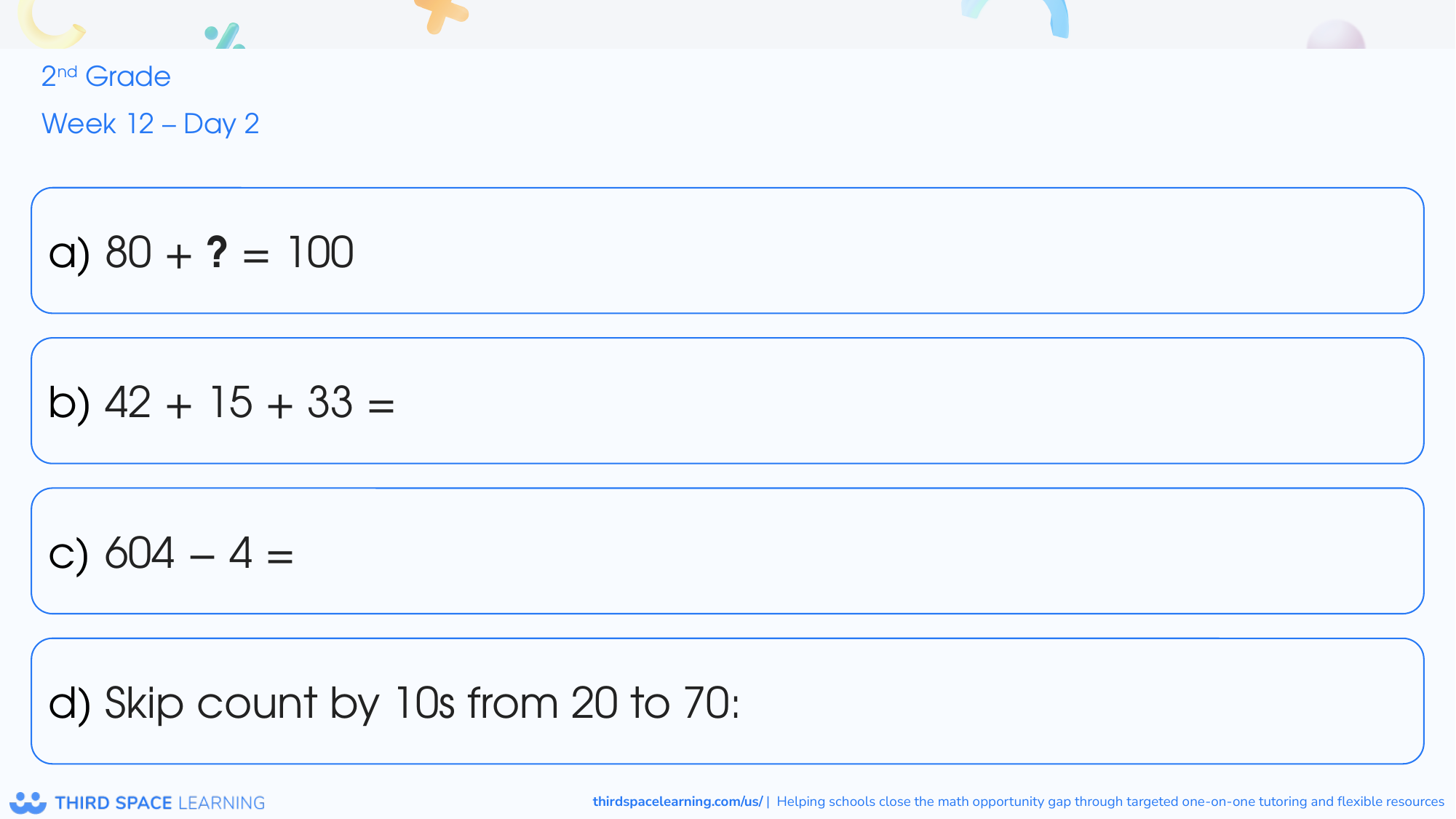

2nd Grade
Week 12 – Day 2
80 + ? = 100
42 + 15 + 33 =
604 − 4 =
Skip count by 10s from 20 to 70: